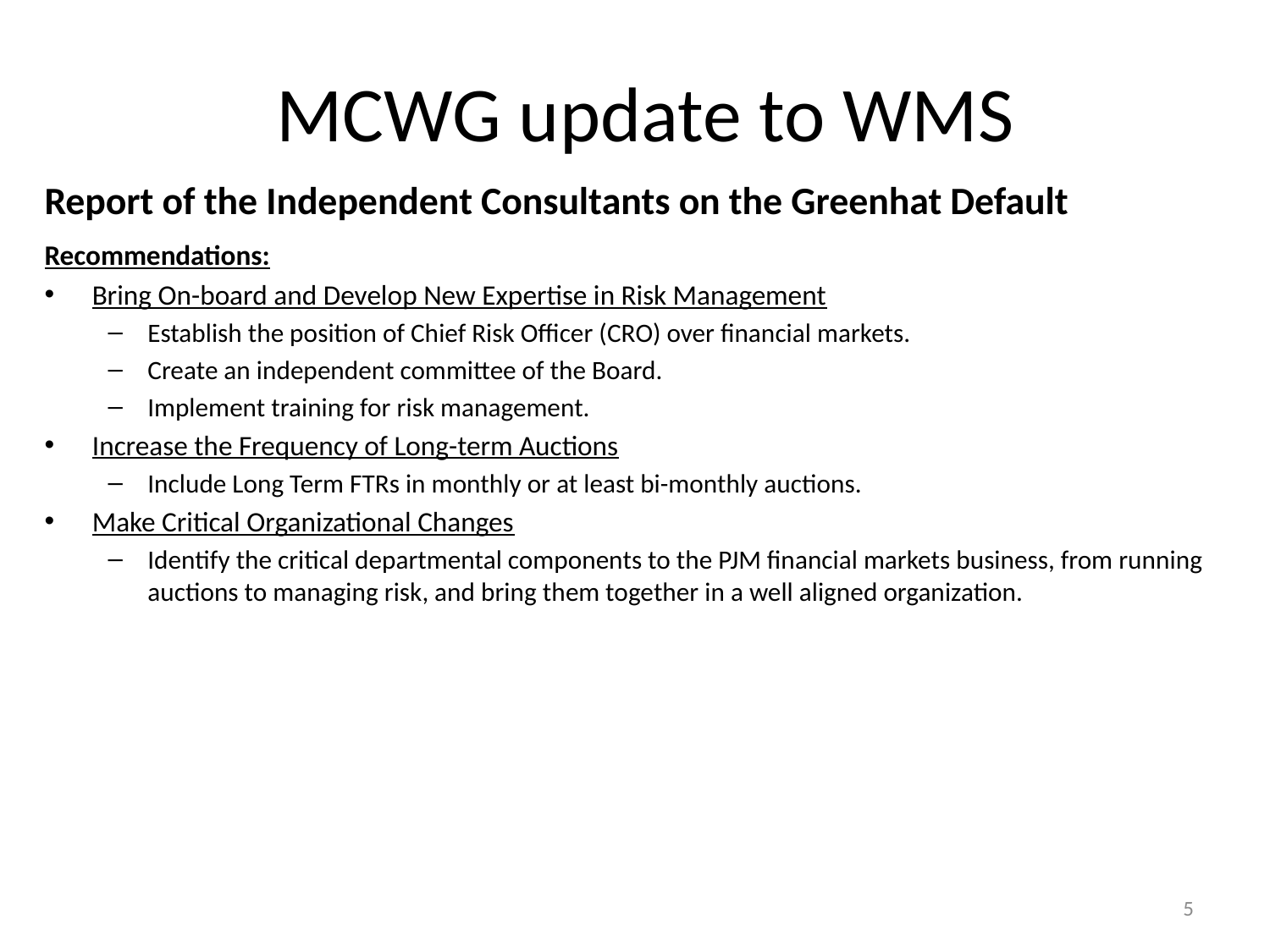

# MCWG update to WMS
Report of the Independent Consultants on the Greenhat Default

Recommendations:
Bring On-board and Develop New Expertise in Risk Management
Establish the position of Chief Risk Officer (CRO) over financial markets.
Create an independent committee of the Board.
Implement training for risk management.
Increase the Frequency of Long-term Auctions
Include Long Term FTRs in monthly or at least bi-monthly auctions.
Make Critical Organizational Changes
Identify the critical departmental components to the PJM financial markets business, from running auctions to managing risk, and bring them together in a well aligned organization.
5